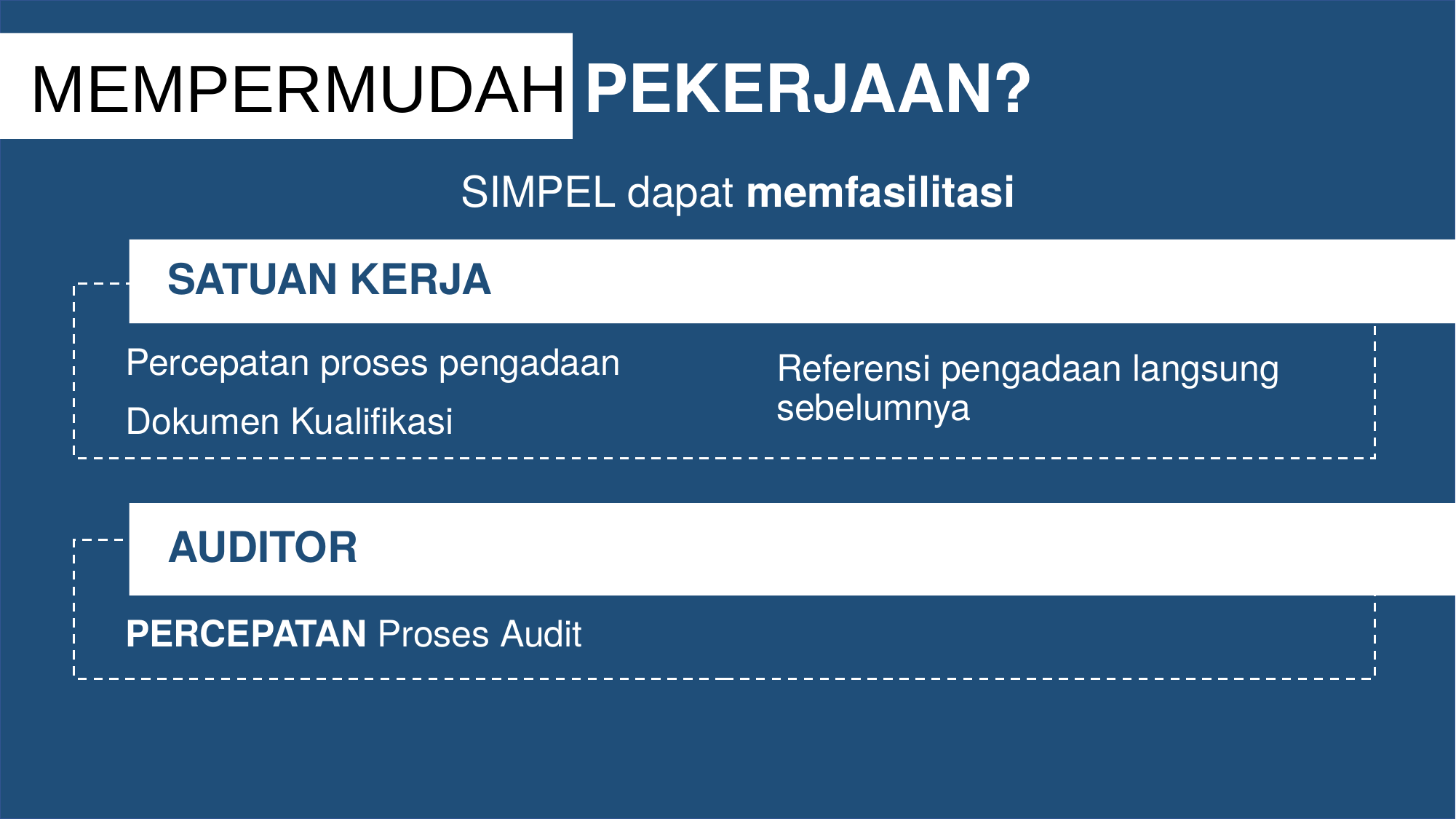

MEMPERMUDAH
PEKERJAAN?
SIMPEL dapat memfasilitasi
SATUAN KERJA

Percepatan proses pengadaan

Dokumen Kualifikasi

Referensi pengadaan langsung sebelumnya
AUDITOR

PERCEPATAN Proses Audit